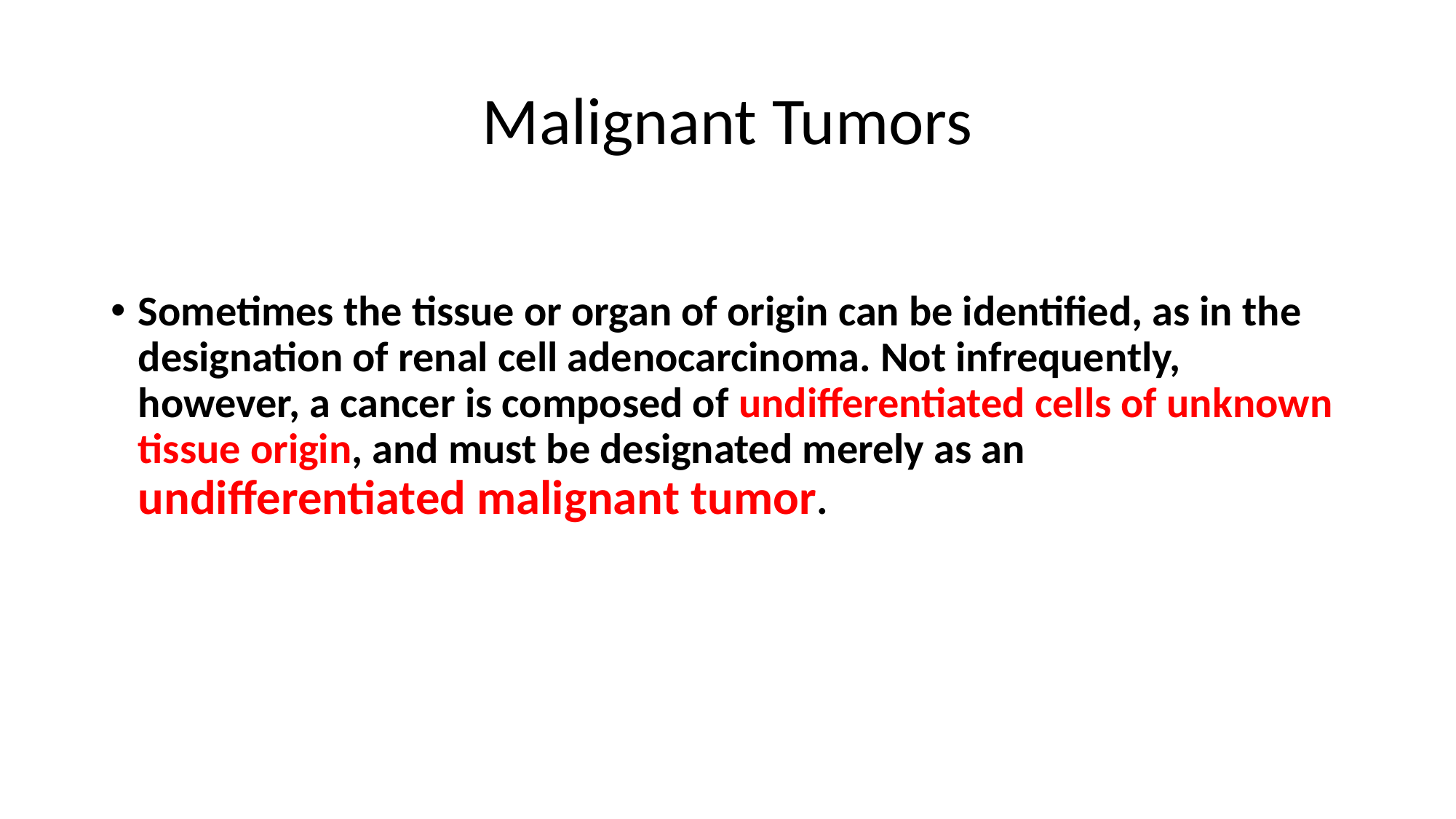

# Malignant Tumors

Sometimes the tissue or organ of origin can be identified, as in the designation of renal cell adenocarcinoma. Not infrequently, however, a cancer is composed of undifferentiated cells of unknown tissue origin, and must be designated merely as an undifferentiated malignant tumor.